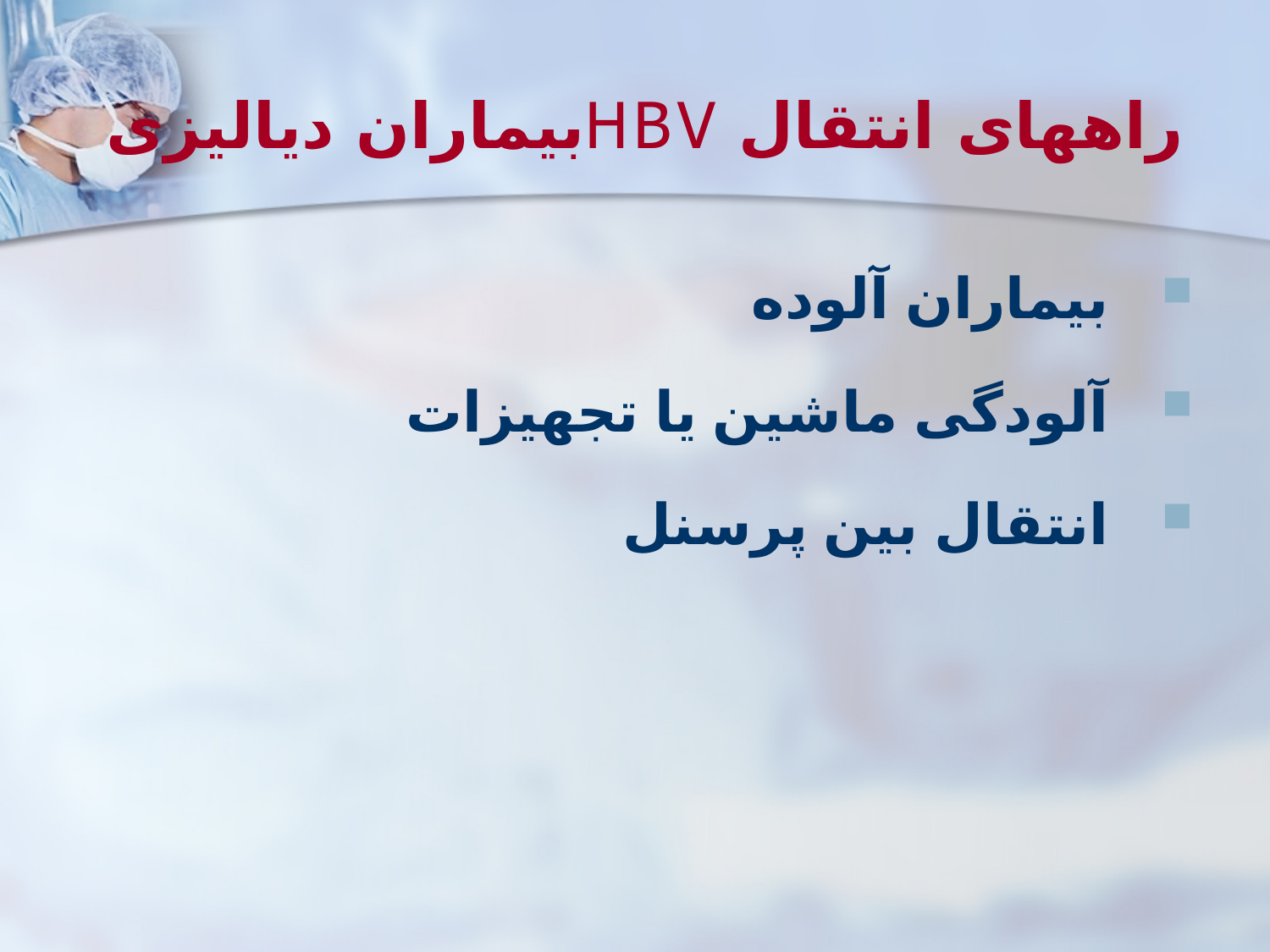

# بیماران دیالیزیHBV راههای انتقال
بیماران آلوده
آلودگی ماشین یا تجهیزات
انتقال بین پرسنل